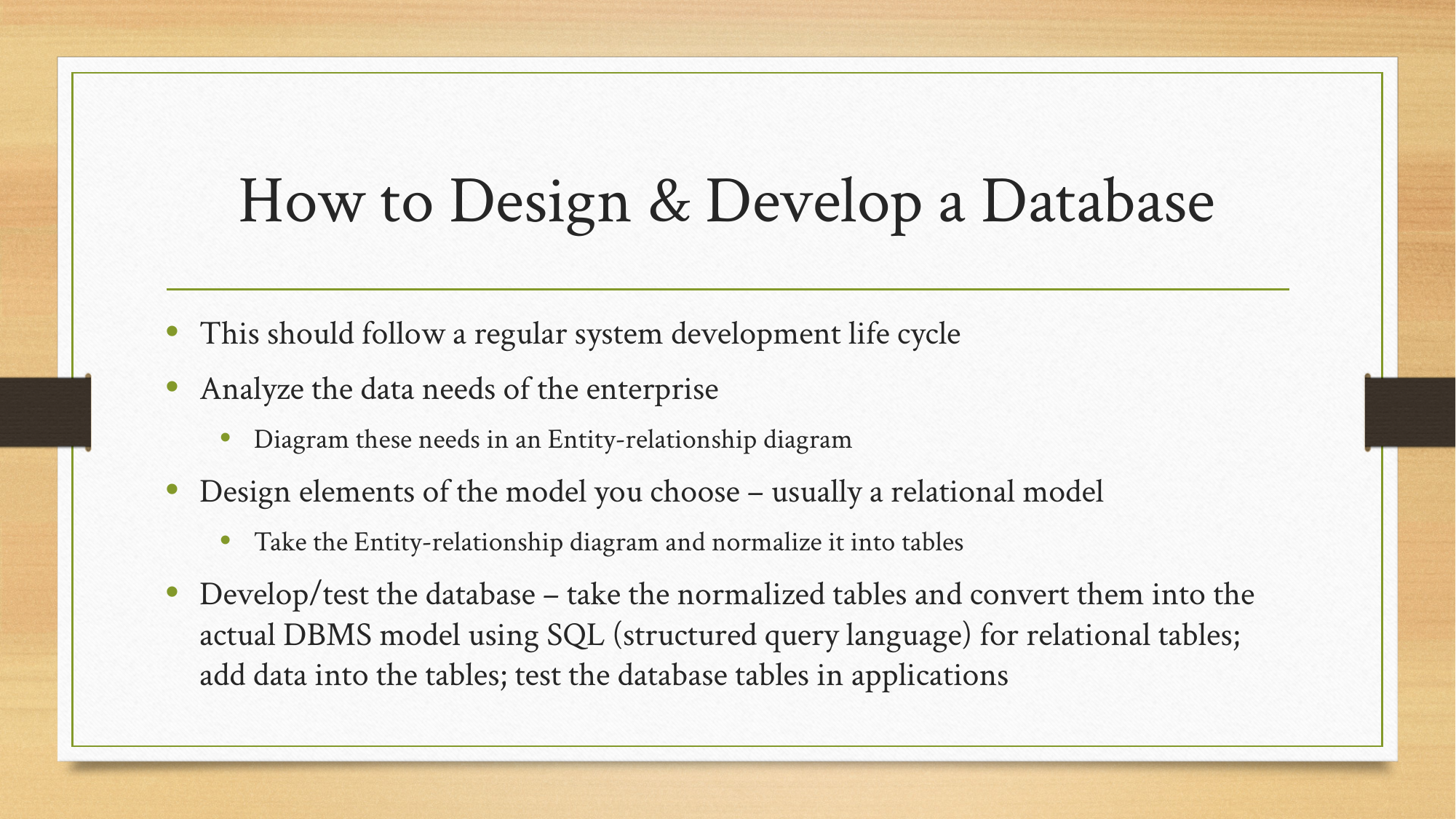

# How to Design & Develop a Database
This should follow a regular system development life cycle
Analyze the data needs of the enterprise
Diagram these needs in an Entity-relationship diagram
Design elements of the model you choose – usually a relational model
Take the Entity-relationship diagram and normalize it into tables
Develop/test the database – take the normalized tables and convert them into the actual DBMS model using SQL (structured query language) for relational tables; add data into the tables; test the database tables in applications